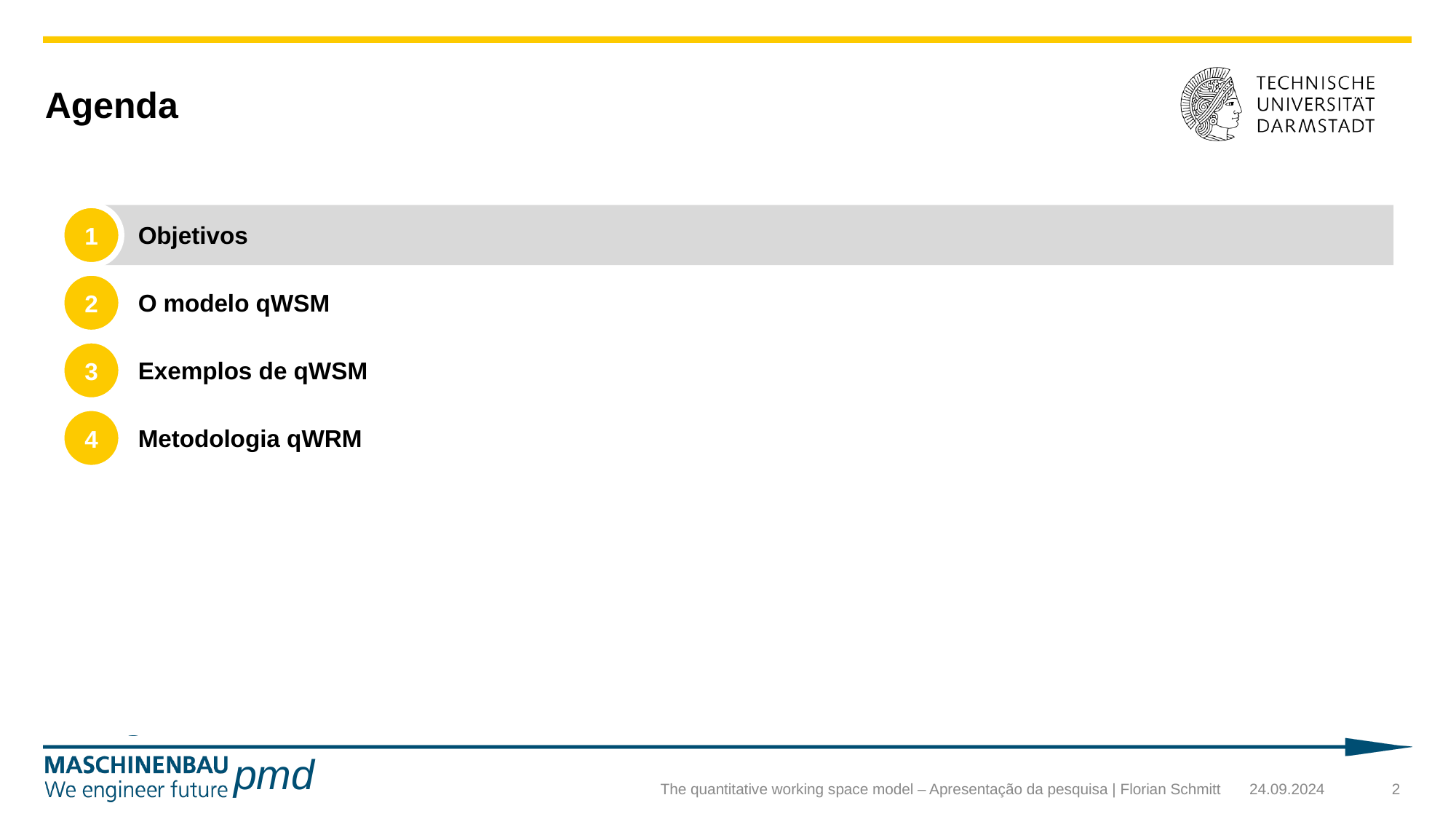

# Agenda
1

Objetivos
2
O modelo qWSM
3
Exemplos de qWSM
4
Metodologia qWRM
The quantitative working space model – Apresentação da pesquisa | Florian Schmitt
24.09.2024
2